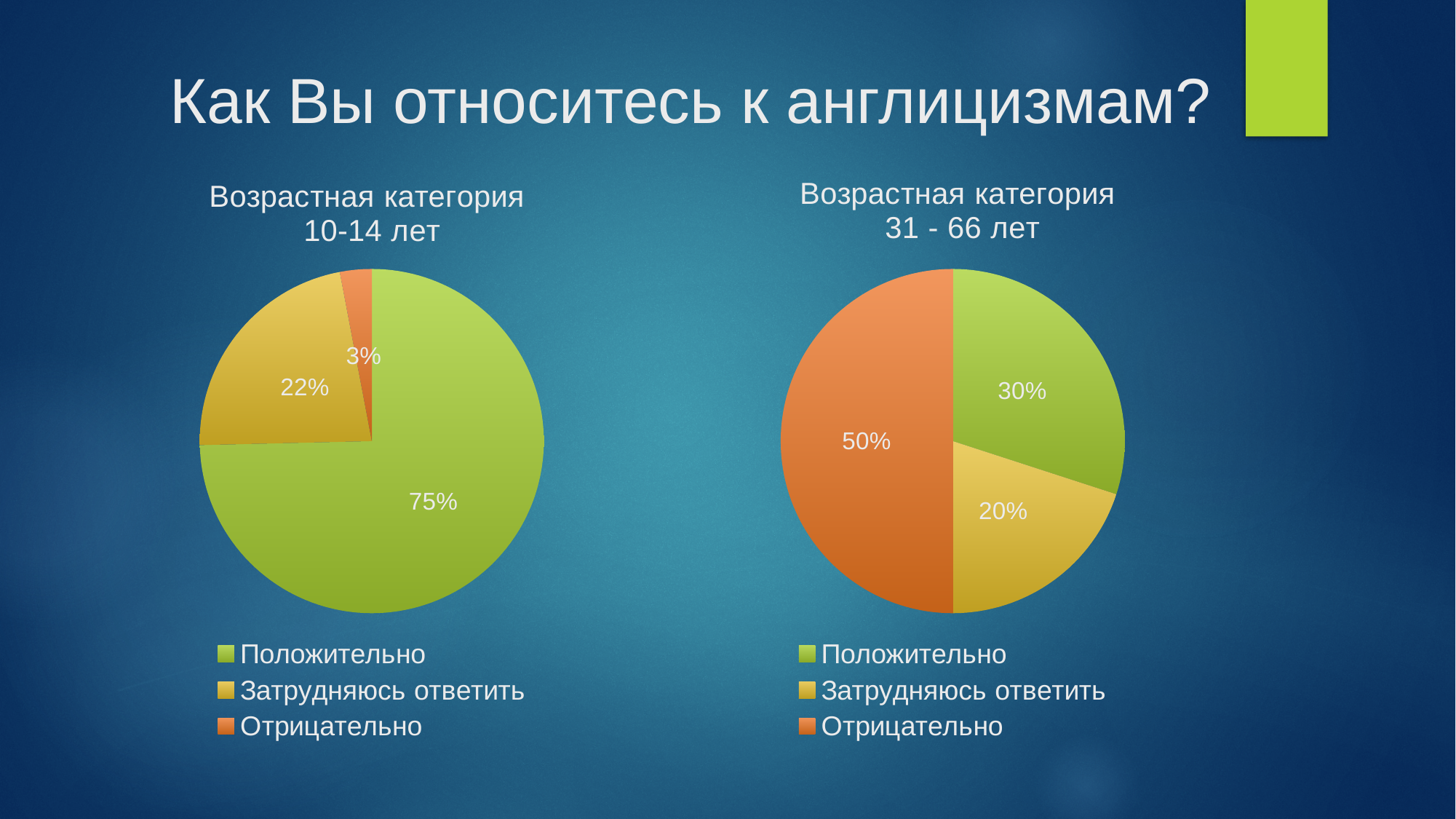

# Как Вы относитесь к англицизмам?

### Chart: Возрастная категория
10-14 лет

| Category | Возрастная категория 10-14 лет |
|---|---|
| Положительно | 50.0 |
| Затрудняюсь ответить | 15.0 |
| Отрицательно | 2.0 |

### Chart: Возрастная категория
31 - 66 лет

| Category | Возрастная Категория 31 - 66 лет |
|---|---|
| Положительно | 3.0 |
| Затрудняюсь ответить | 2.0 |
| Отрицательно | 5.0 |